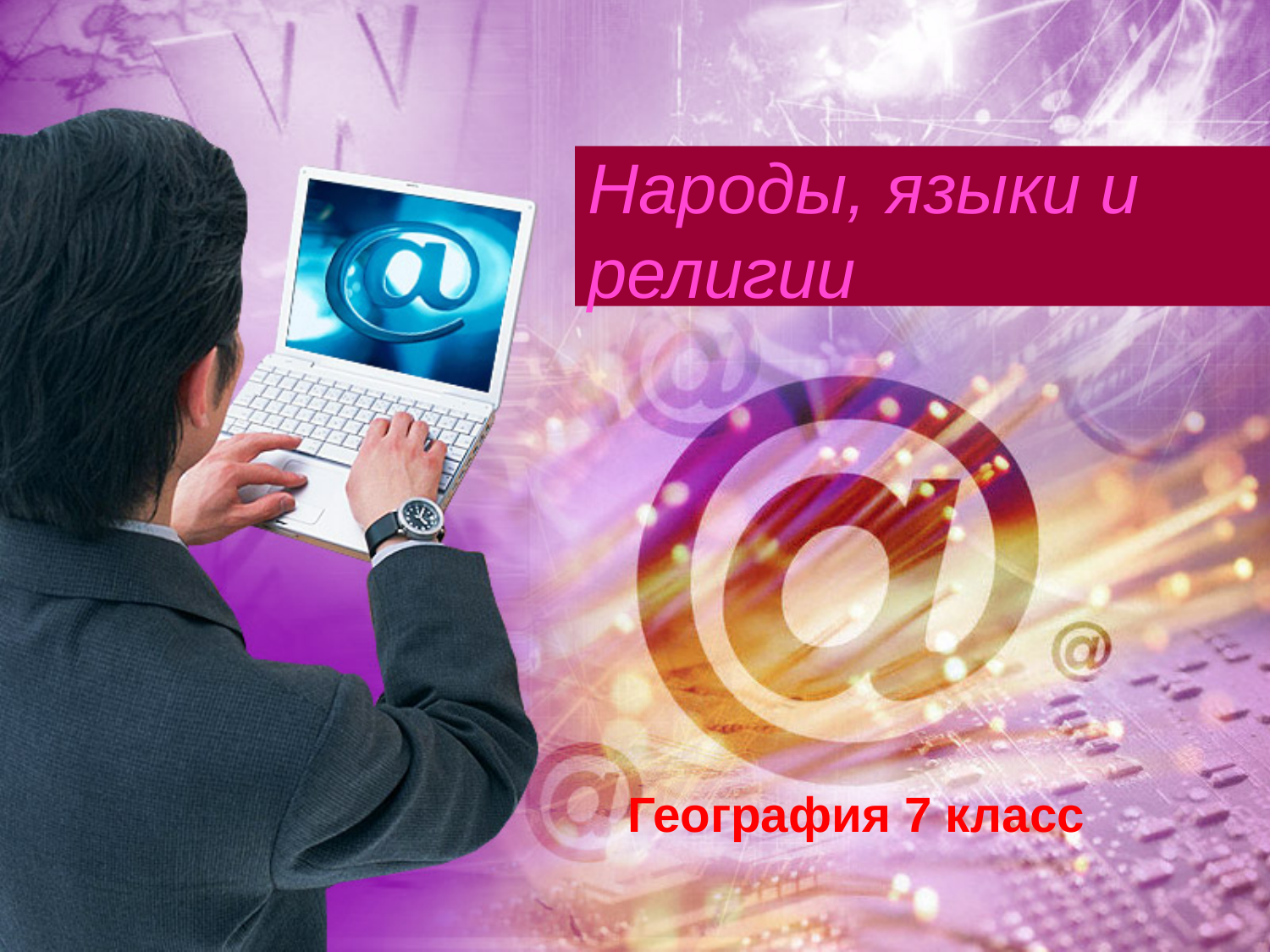

# Народы, языки и религии
География 7 класс